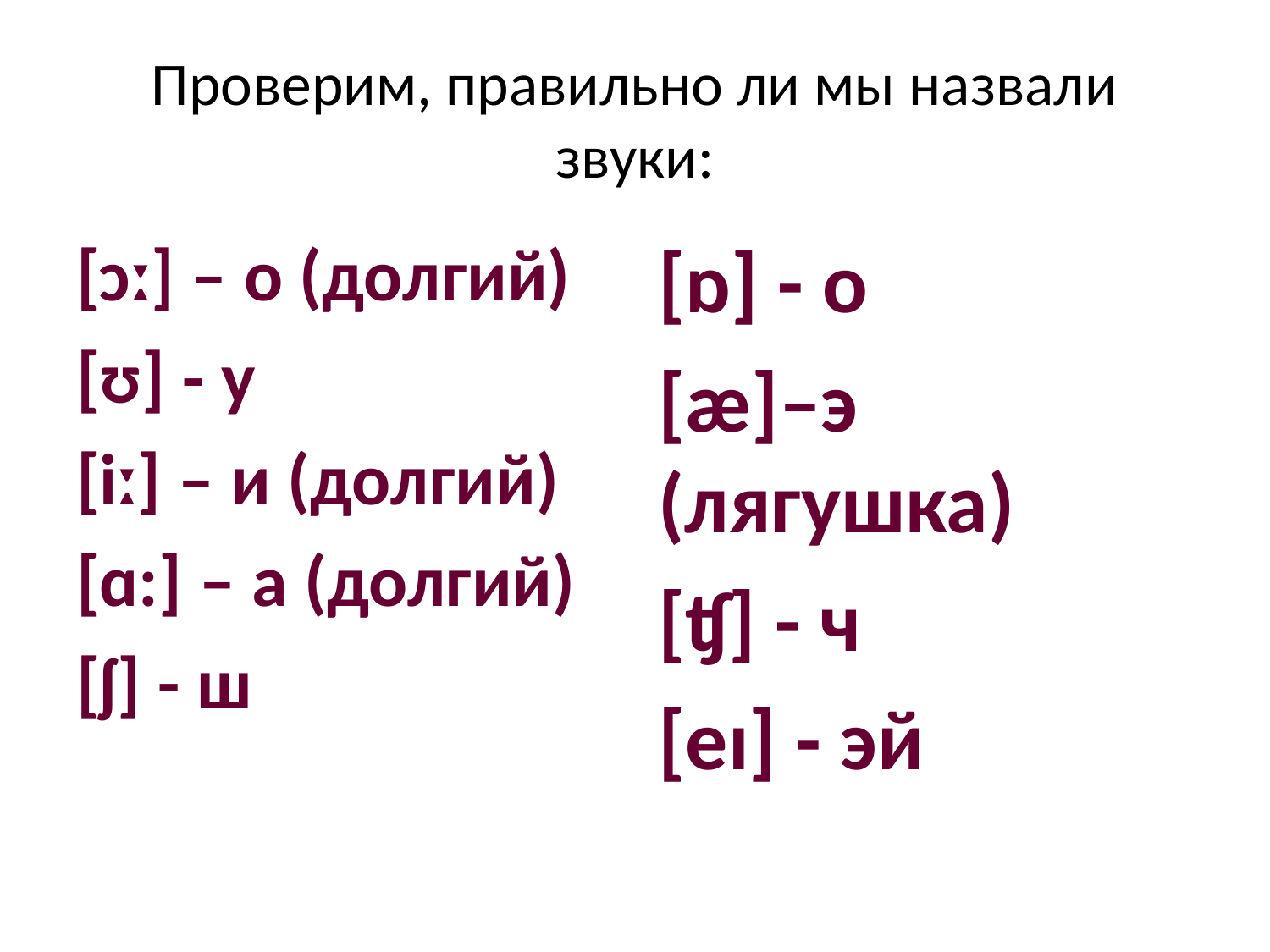

# Проверим, правильно ли мы назвали звуки:
[ɔː] – о (долгий)
[ʊ] - у
[iː] – и (долгий)
[ɑ:] – а (долгий)
[ʃ] - ш

[ɒ] - о
[æ]–э (лягушка)
[ʧ] - ч
[eɪ] - эй